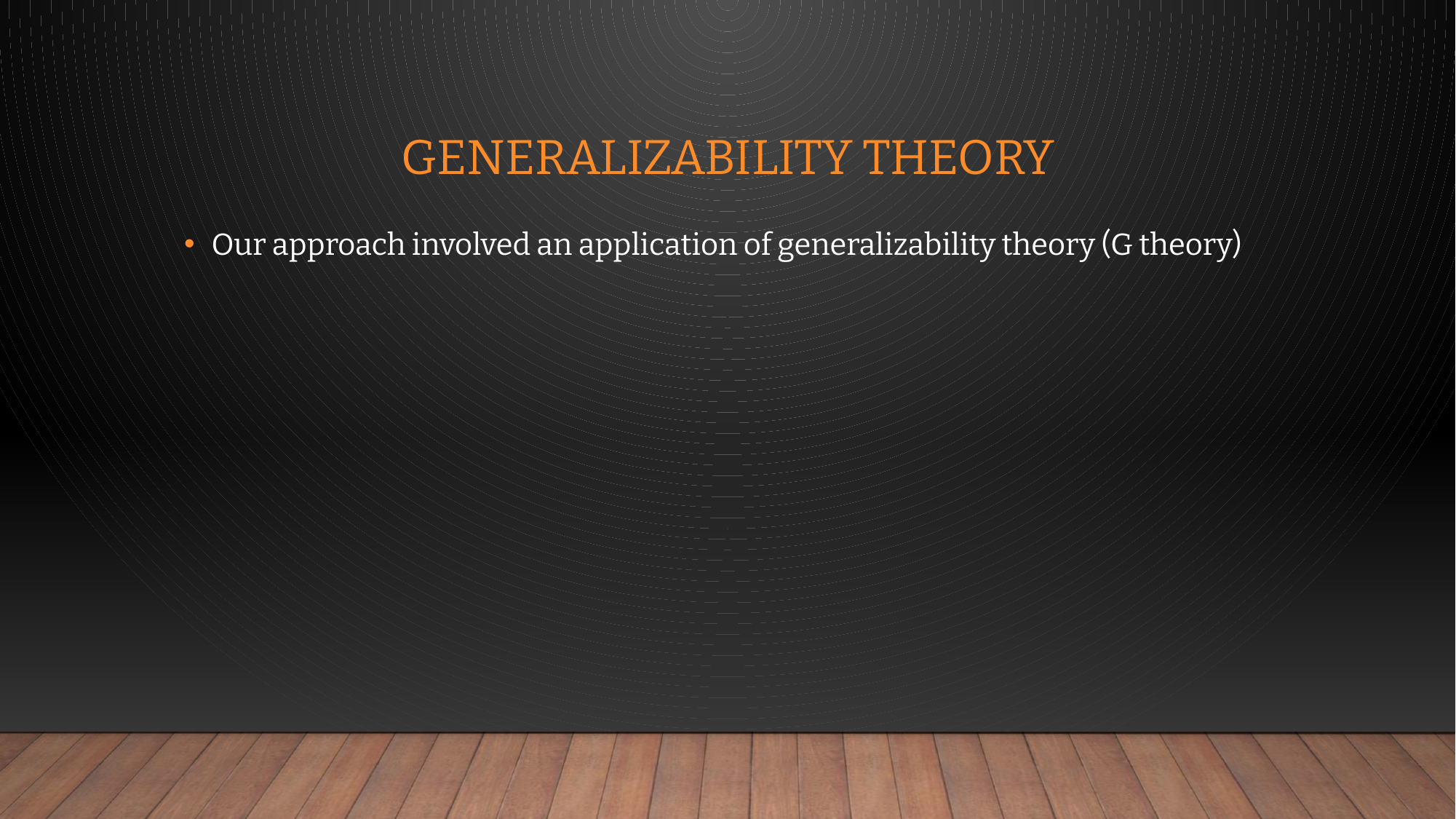

# Generalizability Theory
Our approach involved an application of generalizability theory (G theory)